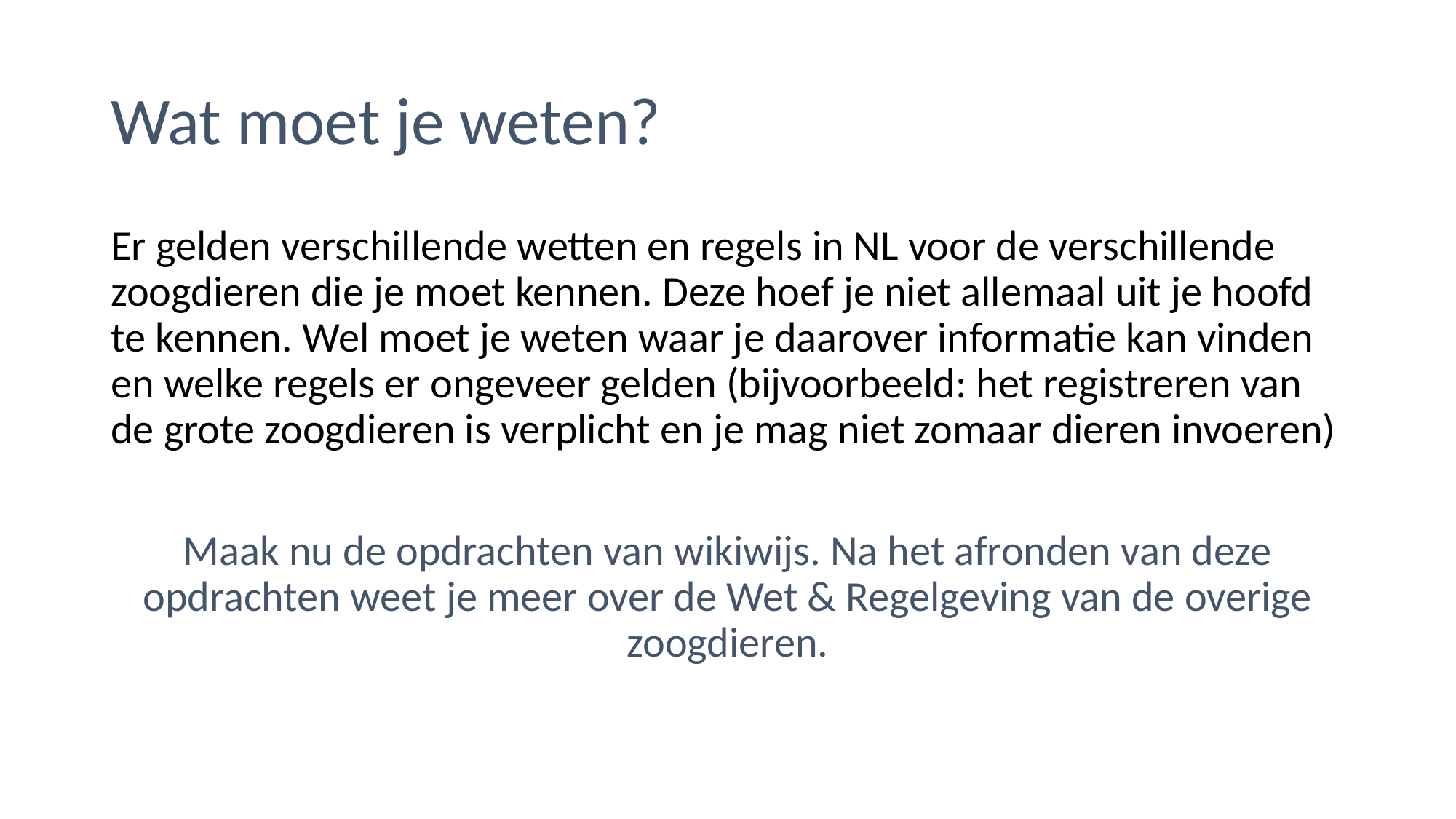

# Wat moet je weten?
Er gelden verschillende wetten en regels in NL voor de verschillende zoogdieren die je moet kennen. Deze hoef je niet allemaal uit je hoofd te kennen. Wel moet je weten waar je daarover informatie kan vinden en welke regels er ongeveer gelden (bijvoorbeeld: het registreren van de grote zoogdieren is verplicht en je mag niet zomaar dieren invoeren)

Maak nu de opdrachten van wikiwijs. Na het afronden van deze opdrachten weet je meer over de Wet & Regelgeving van de overige zoogdieren.